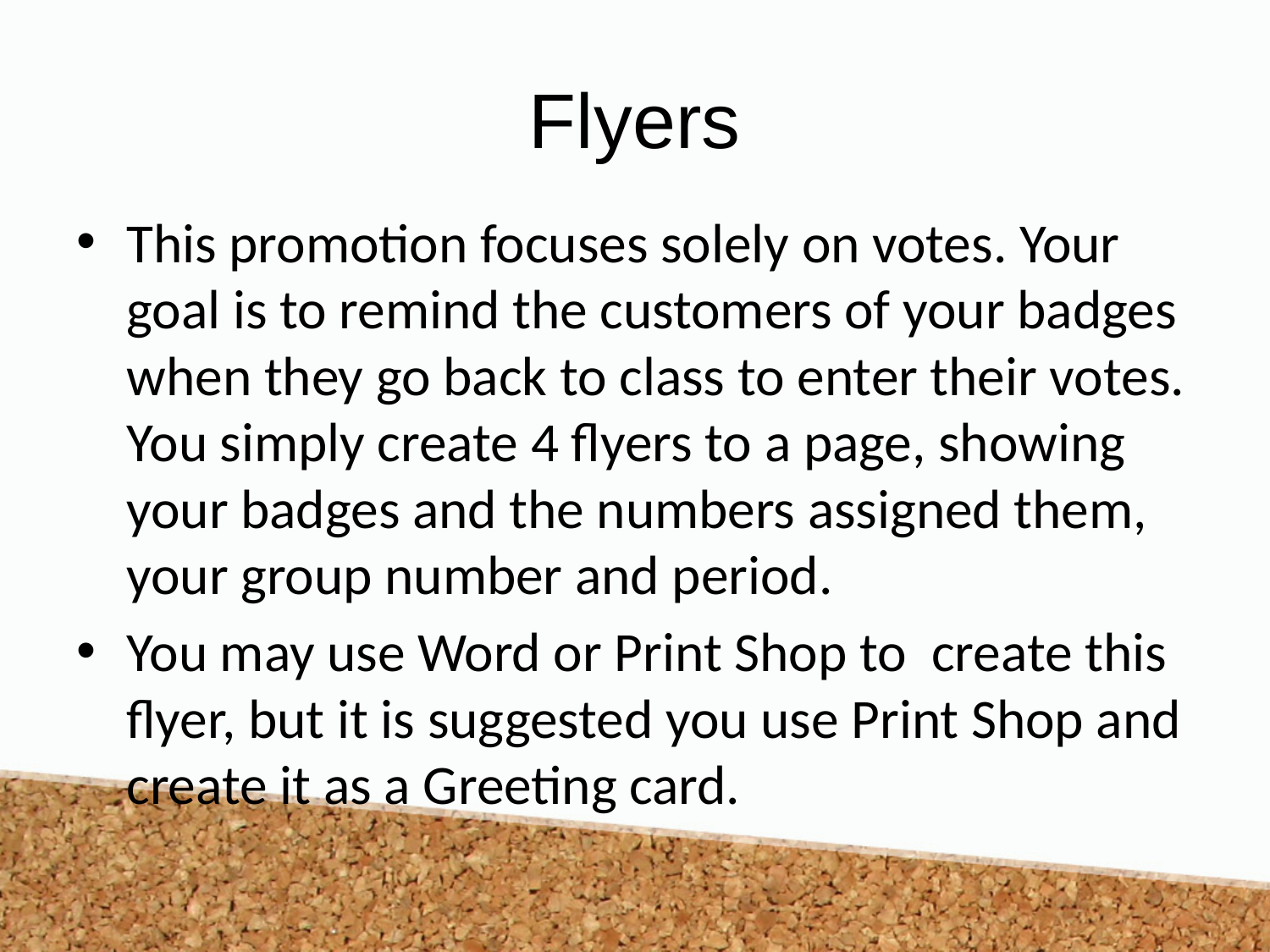

# Flyers
This promotion focuses solely on votes. Your goal is to remind the customers of your badges when they go back to class to enter their votes. You simply create 4 flyers to a page, showing your badges and the numbers assigned them, your group number and period.
You may use Word or Print Shop to  create this flyer, but it is suggested you use Print Shop and create it as a Greeting card.